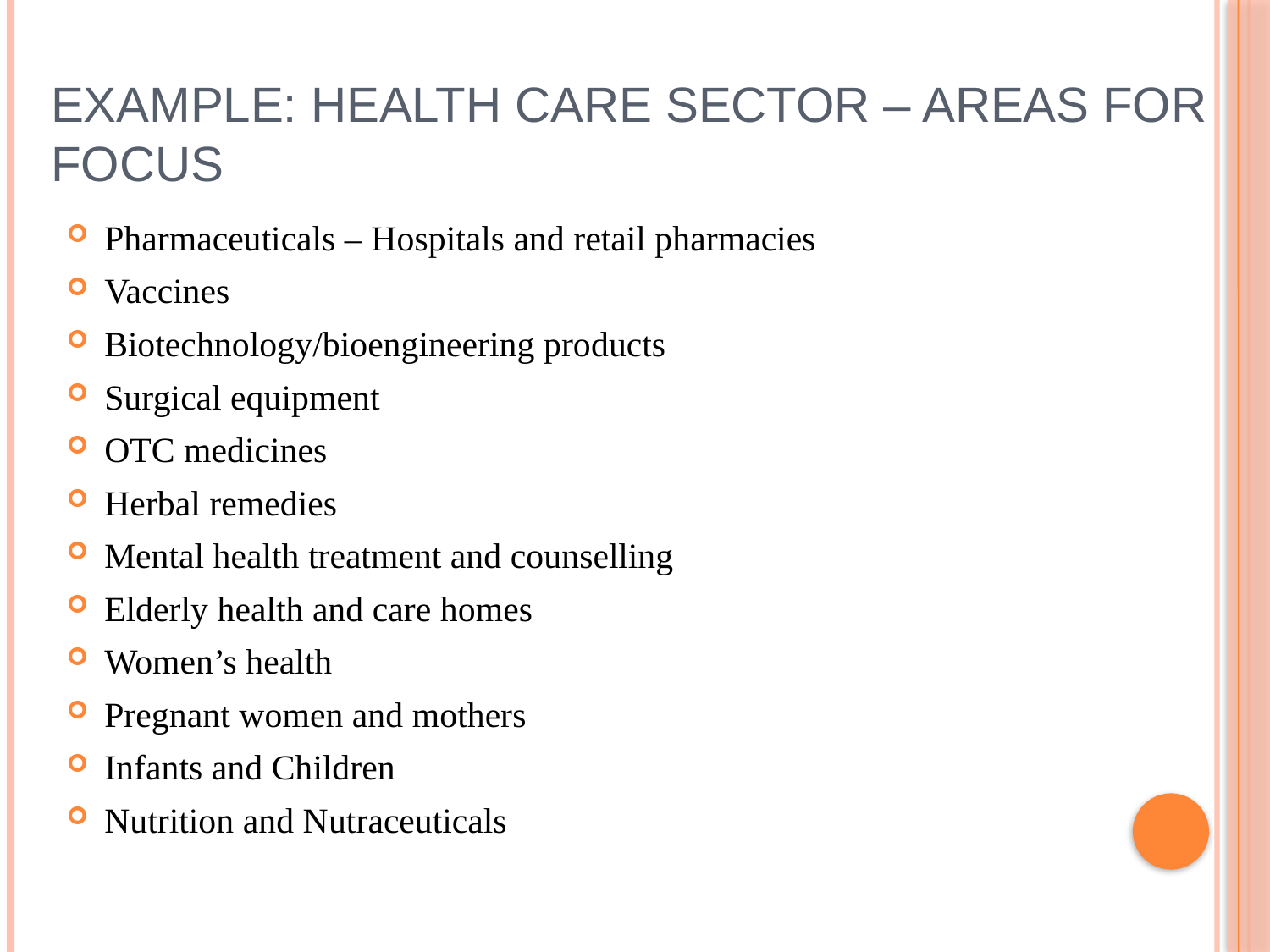

# Example: Health Care Sector – Areas for focus
Pharmaceuticals – Hospitals and retail pharmacies
Vaccines
Biotechnology/bioengineering products
Surgical equipment
OTC medicines
Herbal remedies
Mental health treatment and counselling
Elderly health and care homes
Women’s health
Pregnant women and mothers
Infants and Children
Nutrition and Nutraceuticals